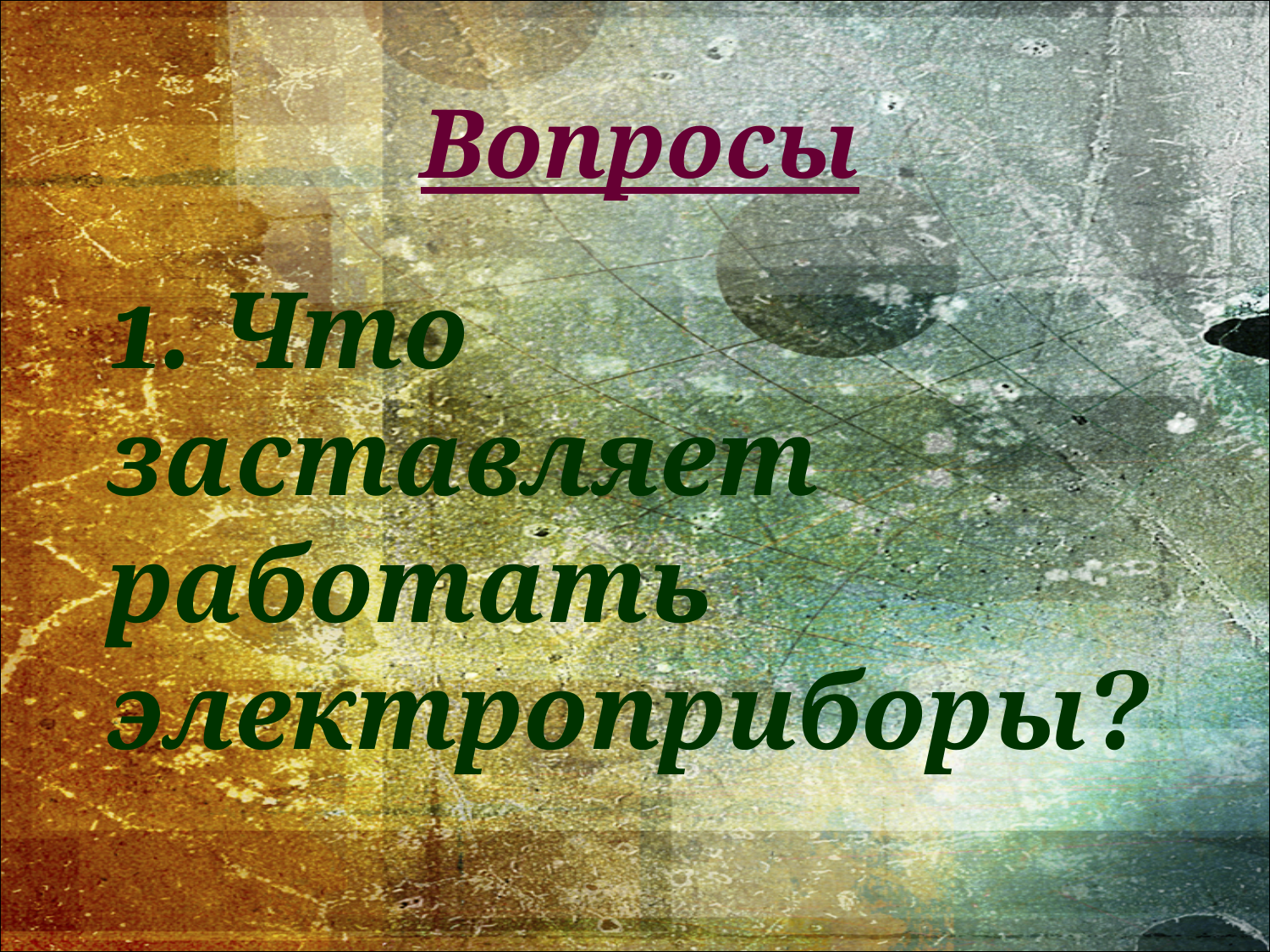

#
Вопросы
1. Что заставляет работать электроприборы?